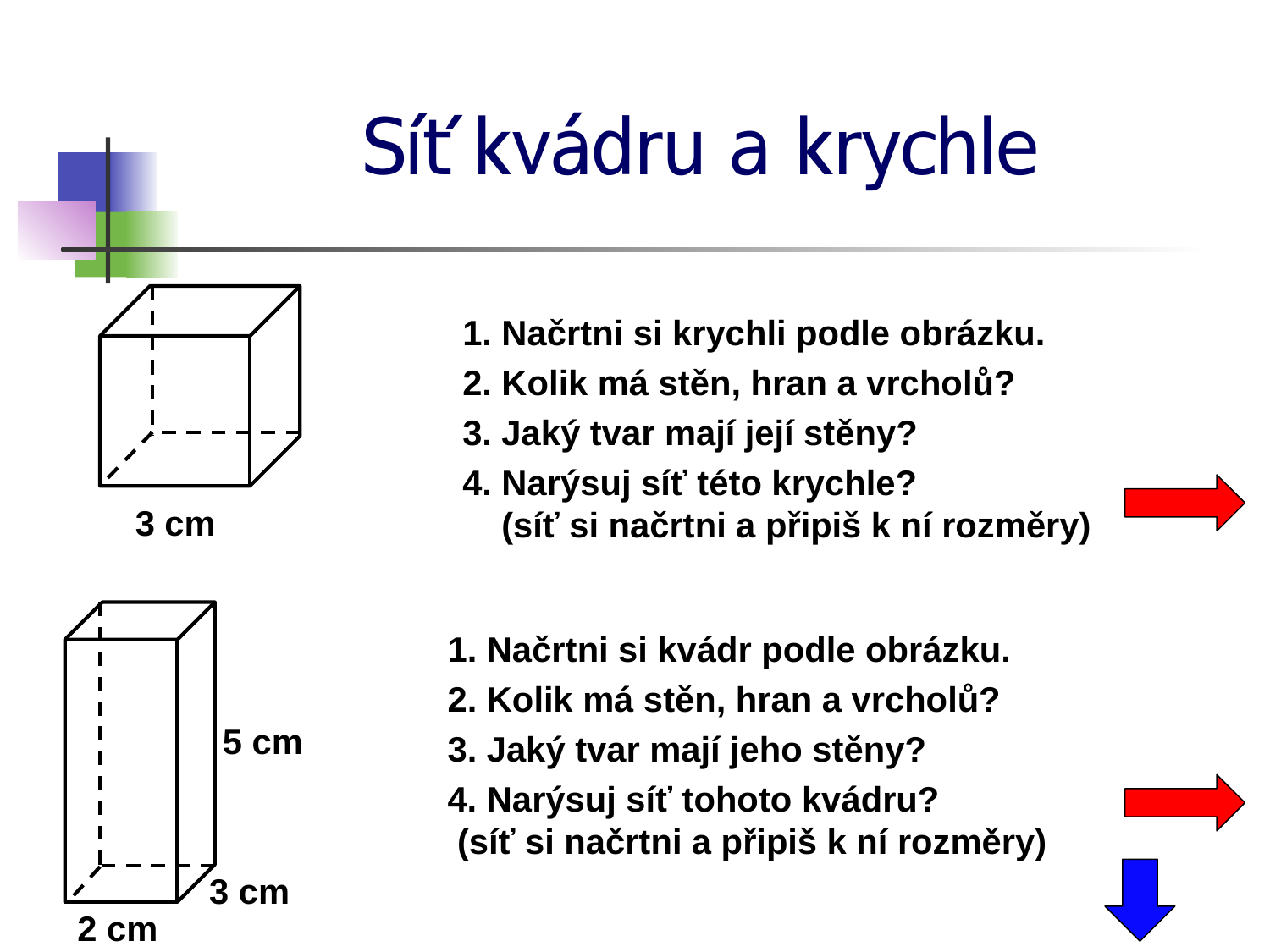

# Síť kvádru a krychle

1. Načrtni si krychli podle obrázku.
2. Kolik má stěn, hran a vrcholů?
3. Jaký tvar mají její stěny?
4. Narýsuj síť této krychle?
    (síť si načrtni a připiš k ní rozměry)

3 cm

1. Načrtni si kvádr podle obrázku.
2. Kolik má stěn, hran a vrcholů?
5 cm
3. Jaký tvar mají jeho stěny?
4. Narýsuj síť tohoto kvádru?
 (síť si načrtni a připiš k ní rozměry)

3 cm
2 cm